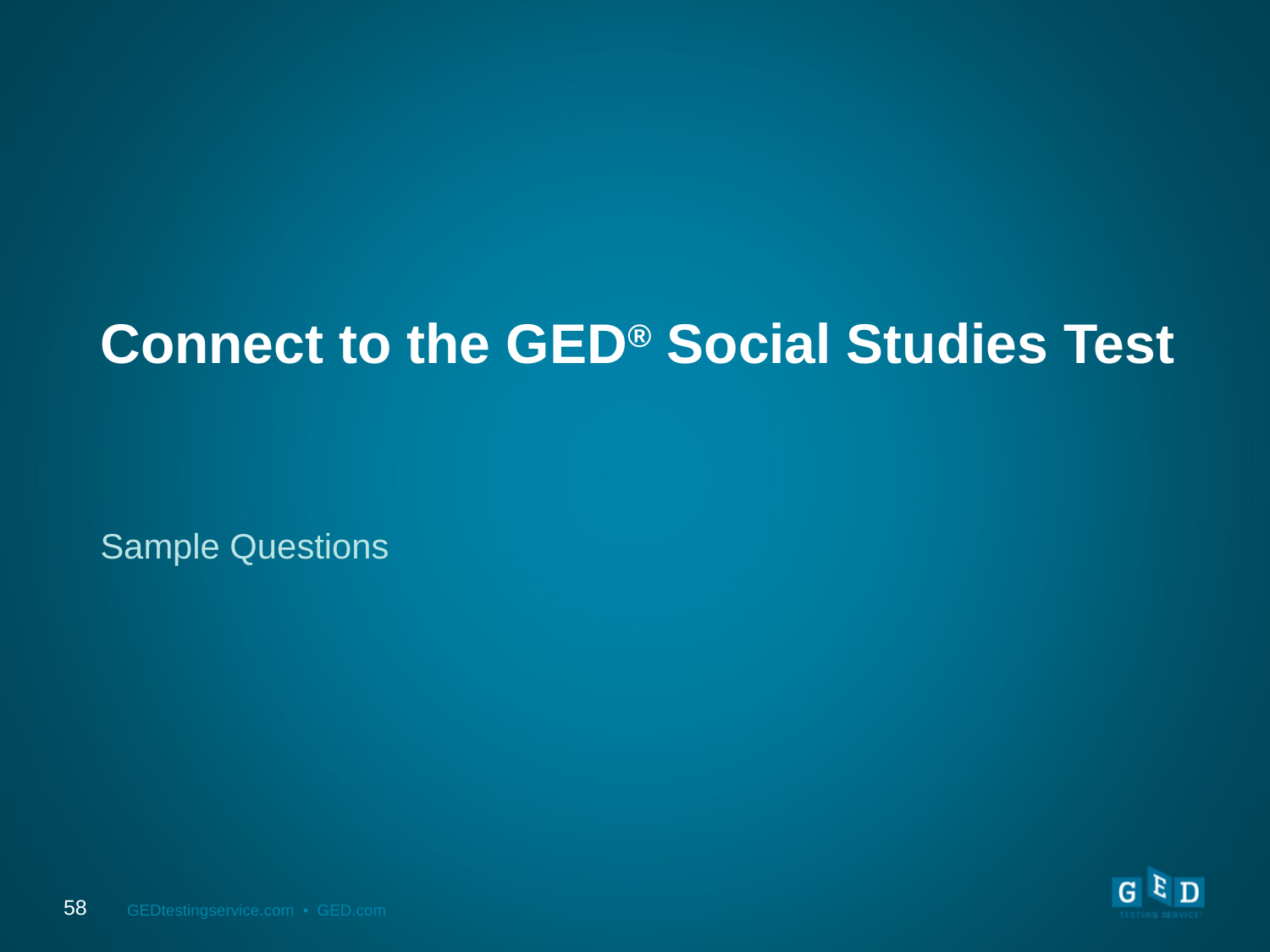

# Connect to the GED® Social Studies Test
Sample Questions
58